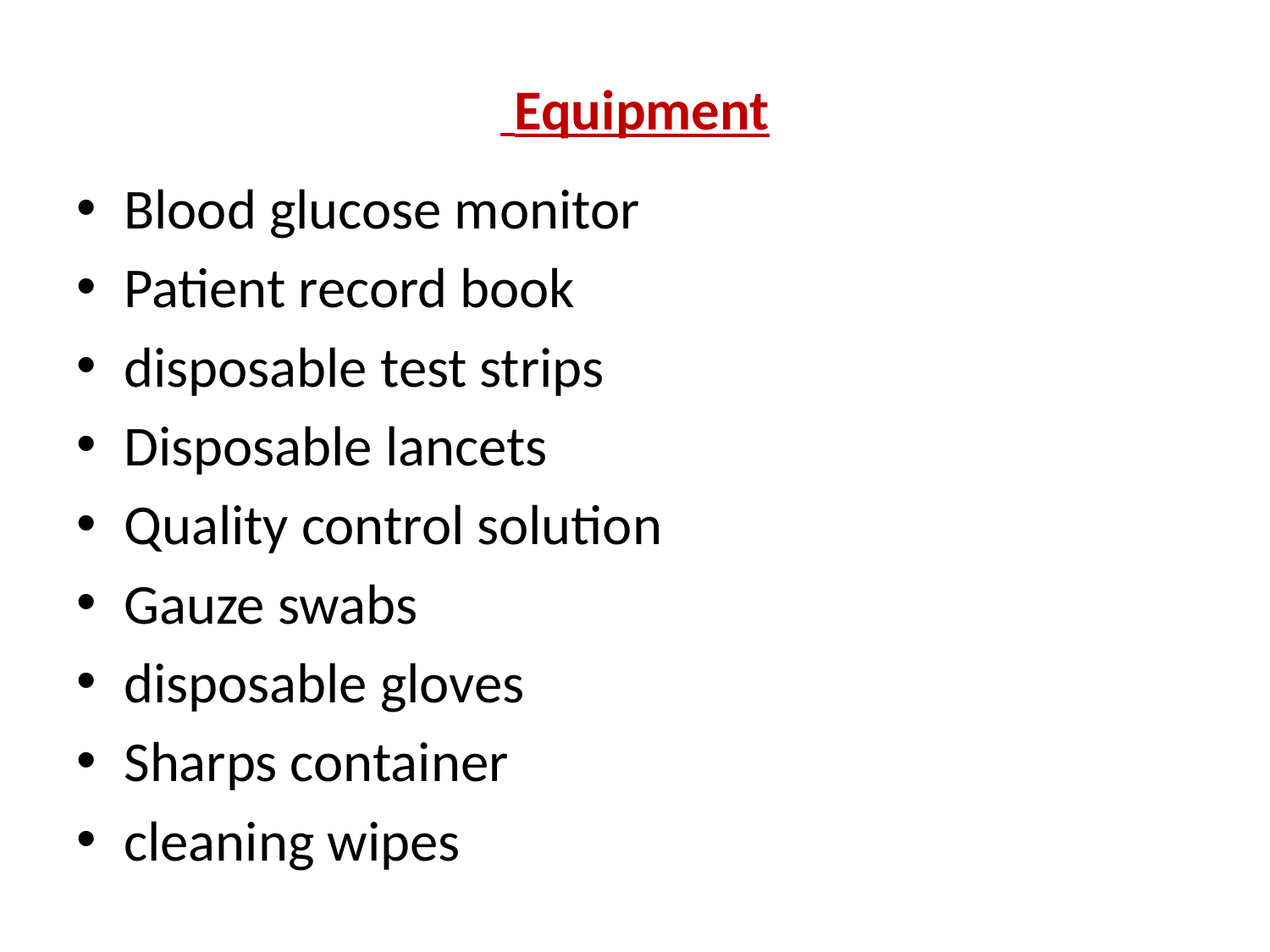

# Equipment
Blood glucose monitor
Patient record book
disposable test strips
Disposable lancets
Quality control solution
Gauze swabs
disposable gloves
Sharps container
cleaning wipes